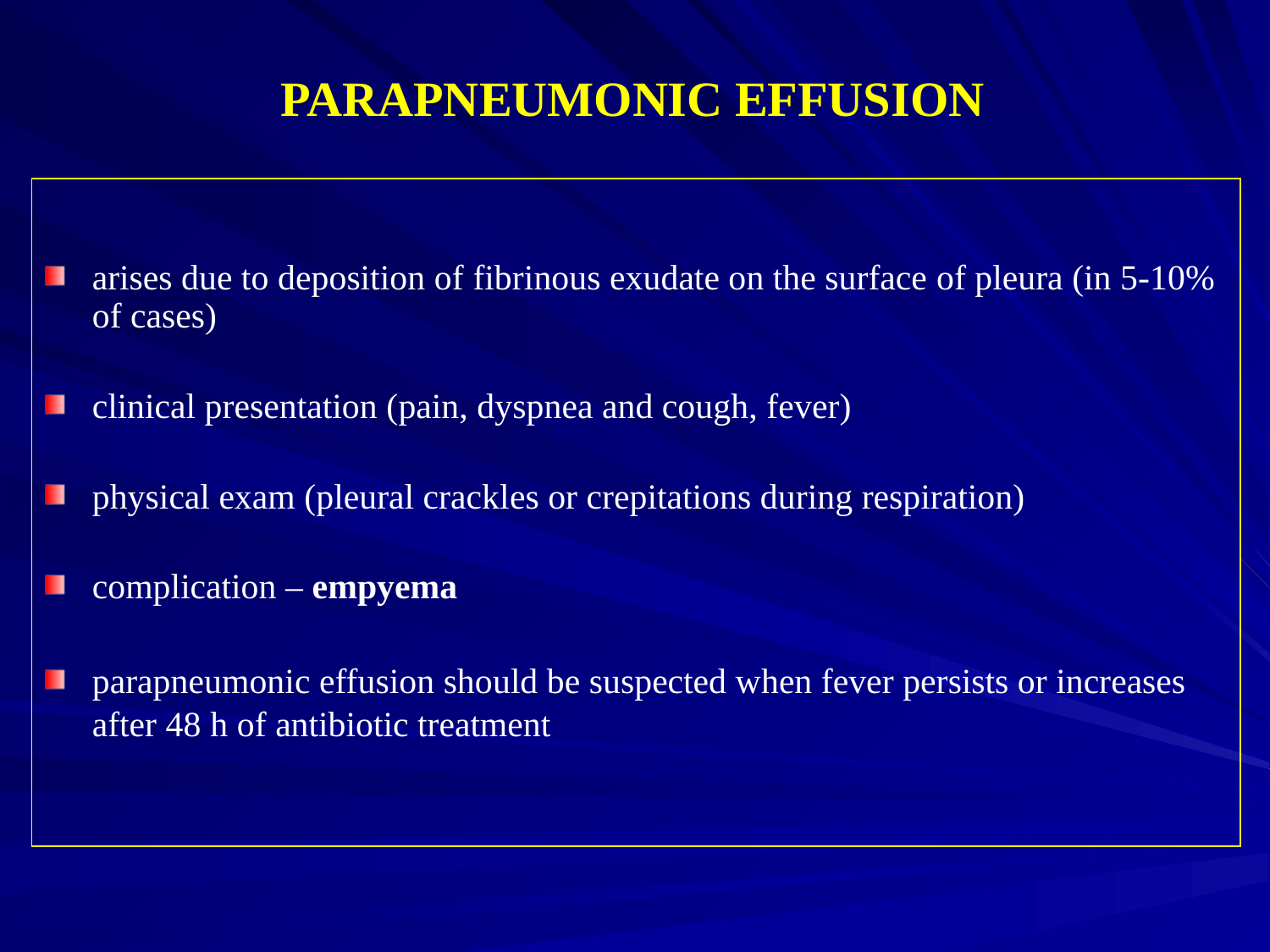

PARAPNEUMONIC EFFUSION

arises due to deposition of fibrinous exudate on the surface of pleura (in 5-10% of cases)

clinical presentation (pain, dyspnea and cough, fever)

physical exam (pleural crackles or crepitations during respiration)

complication – empyema

parapneumonic effusion should be suspected when fever persists or increases after 48 h of antibiotic treatment